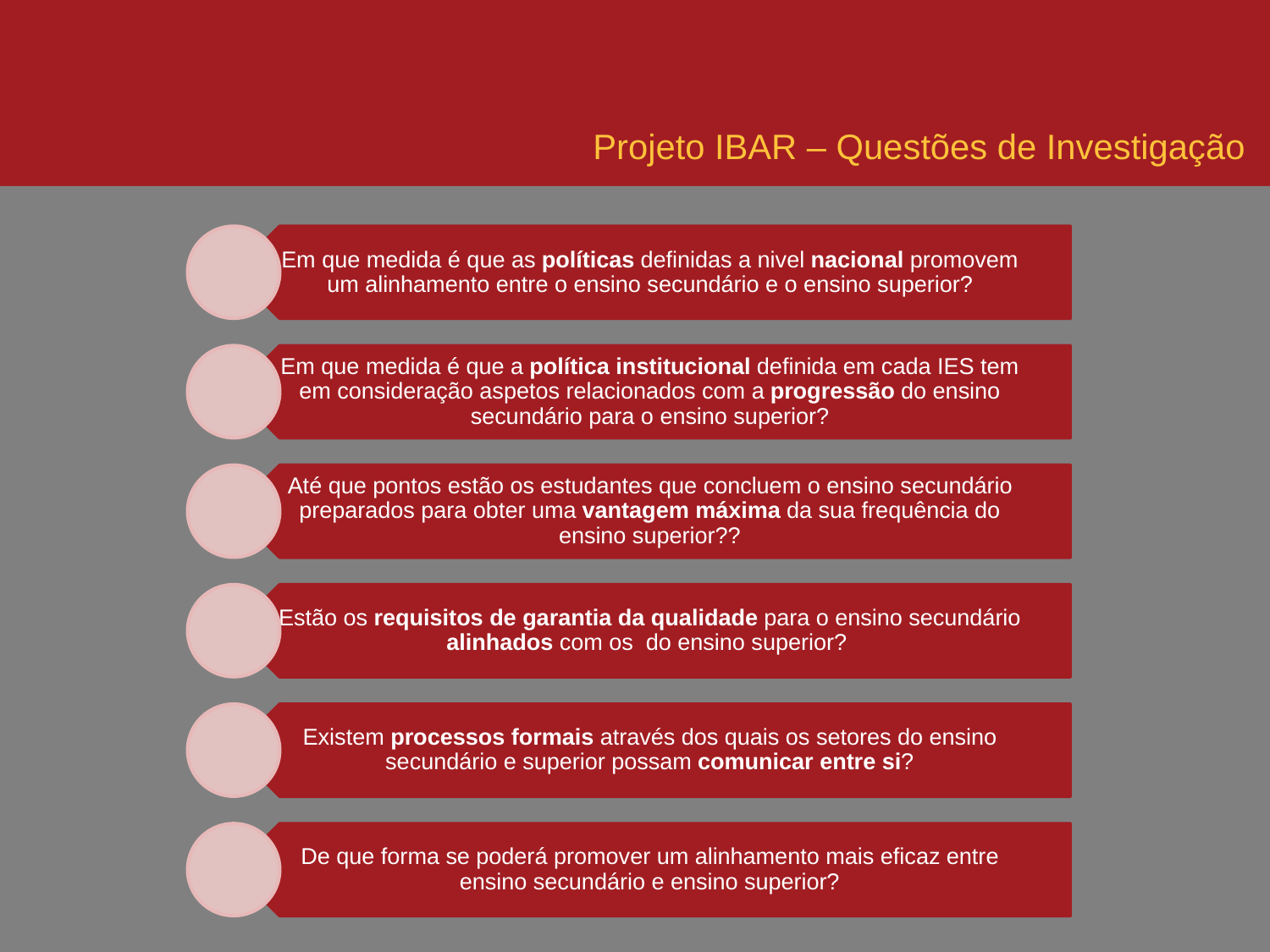

Projeto IBAR – Questões de Investigação
Em que medida é que as políticas definidas a nivel nacional promovem um alinhamento entre o ensino secundário e o ensino superior?
Em que medida é que a política institucional definida em cada IES tem em consideração aspetos relacionados com a progressão do ensino secundário para o ensino superior?
Até que pontos estão os estudantes que concluem o ensino secundário preparados para obter uma vantagem máxima da sua frequência do ensino superior??
Estão os requisitos de garantia da qualidade para o ensino secundário alinhados com os  do ensino superior?
Existem processos formais através dos quais os setores do ensino secundário e superior possam comunicar entre si?
De que forma se poderá promover um alinhamento mais eficaz entre ensino secundário e ensino superior?